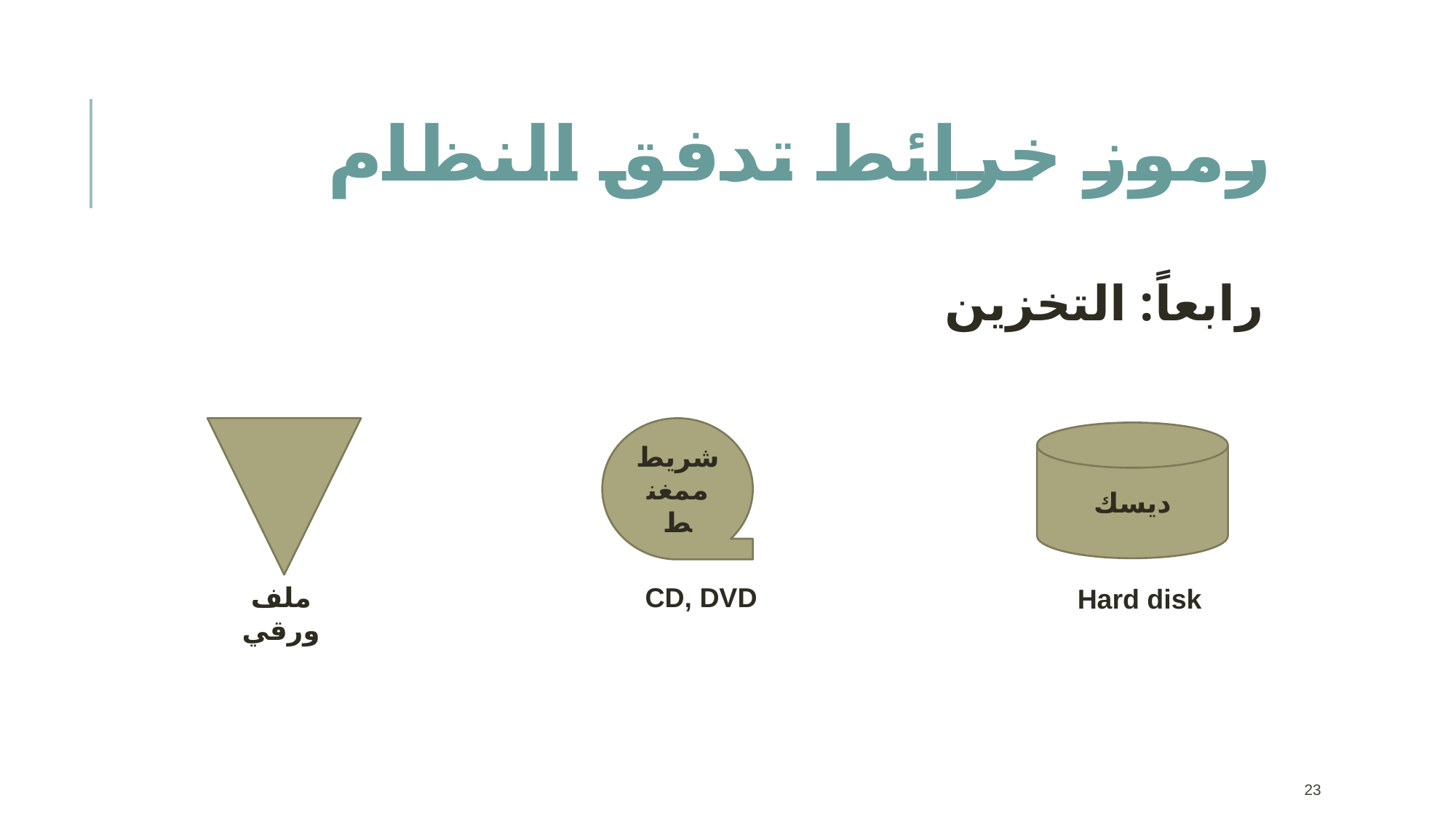

# رموز خرائط تدفق النظام
رابعاً: التخزين

شريط ممغنط
ديسك
ملف ورقي
CD, DVD
Hard disk
23